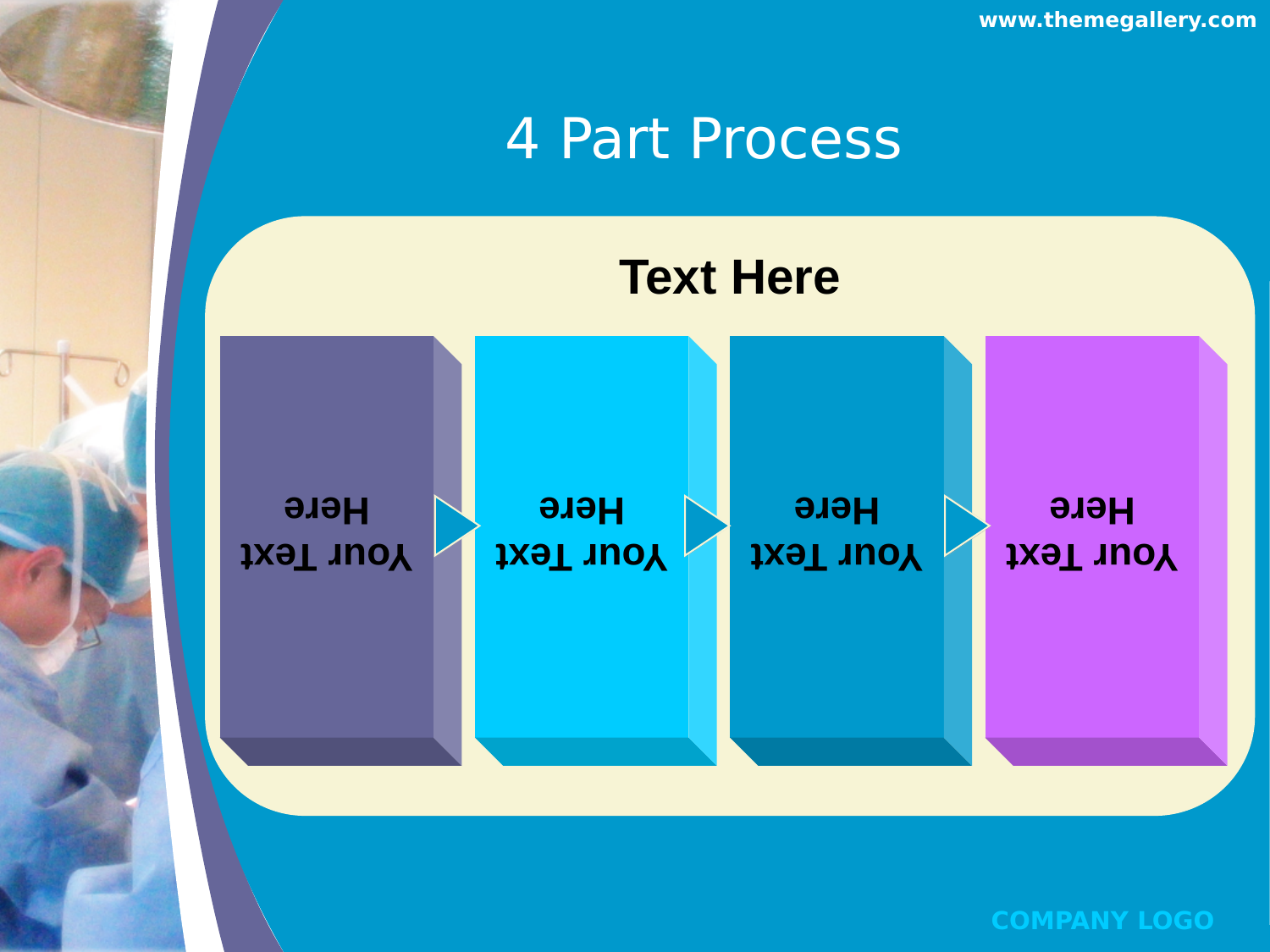

www.themegallery.com
# 4 Part Process
Text Here
Your Text Here
Your Text Here
Your Text Here
Your Text Here